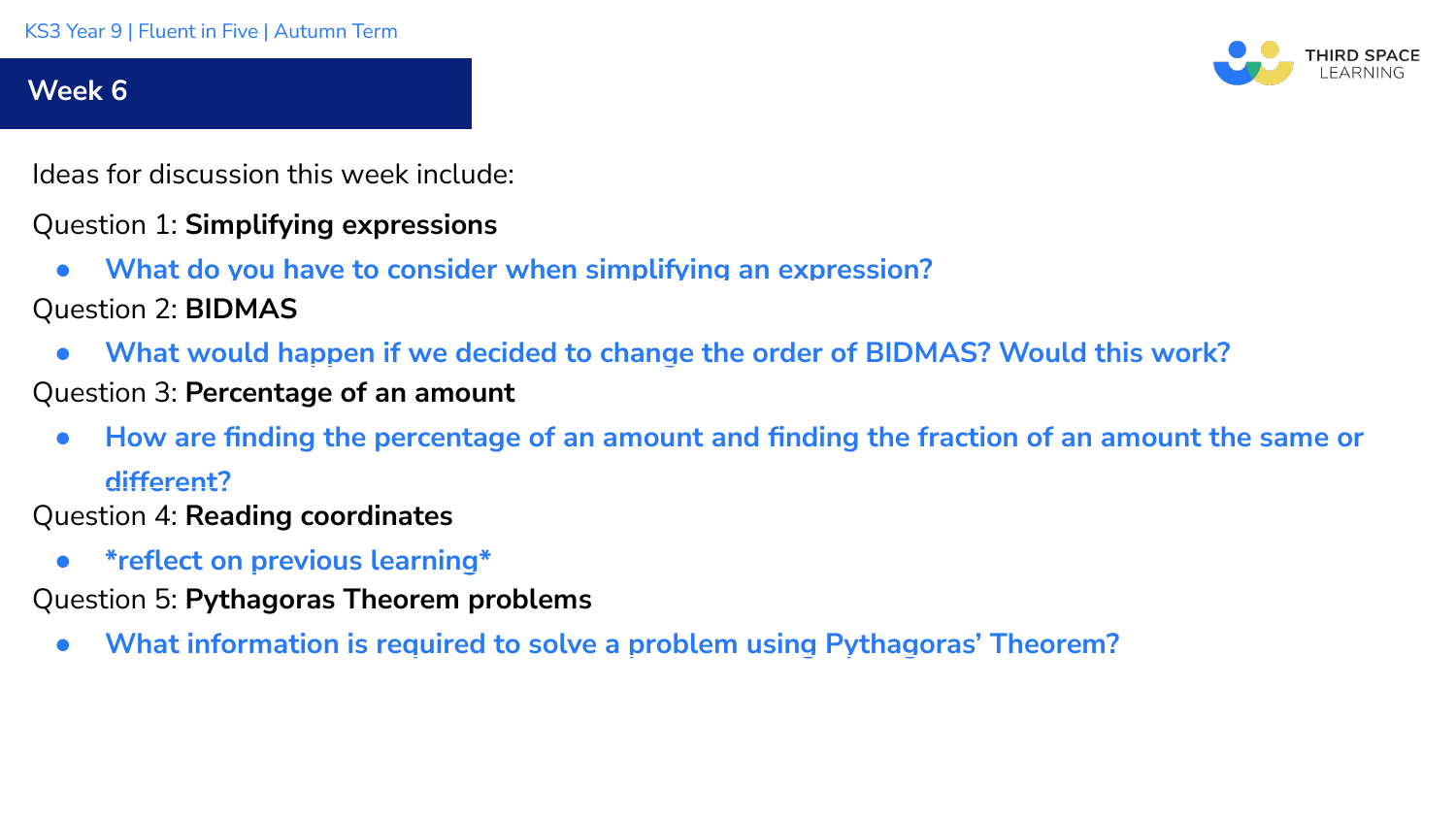

Week 6
| Ideas for discussion this week include: |
| --- |
| Question 1: Simplifying expressions What do you have to consider when simplifying an expression? |
| Question 2: BIDMAS What would happen if we decided to change the order of BIDMAS? Would this work? |
| Question 3: Percentage of an amount How are finding the percentage of an amount and finding the fraction of an amount the same or different? |
| Question 4: Reading coordinates \*reflect on previous learning\* |
| Question 5: Pythagoras Theorem problems What information is required to solve a problem using Pythagoras’ Theorem? |